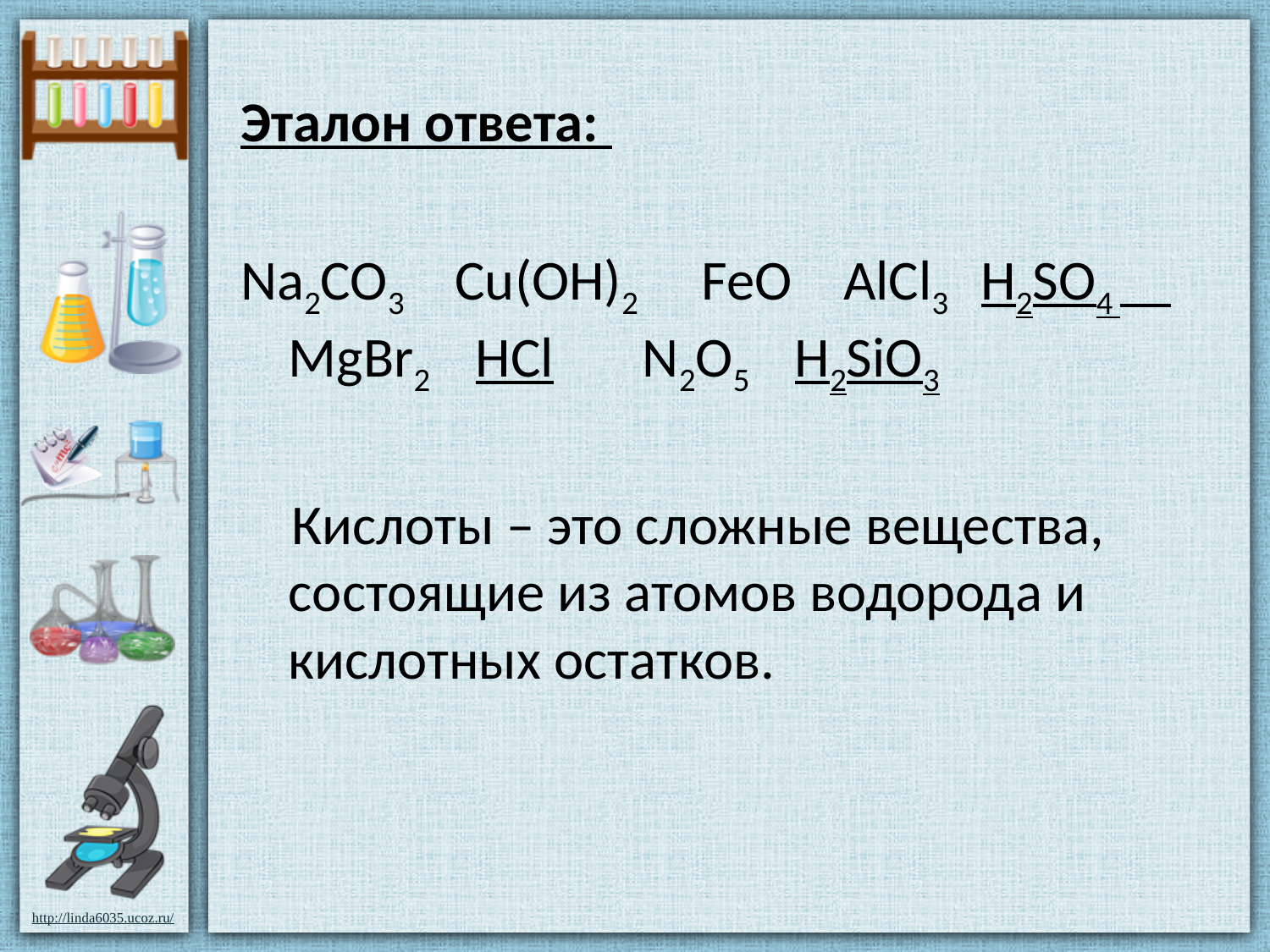

Эталон ответа:

Na2CO3    Cu(OH)2     FeO    AlCl3   H2SO4      MgBr2    HCl       N2O5    H2SiO3

    Кислоты – это сложные вещества, состоящие из атомов водорода и кислотных остатков.